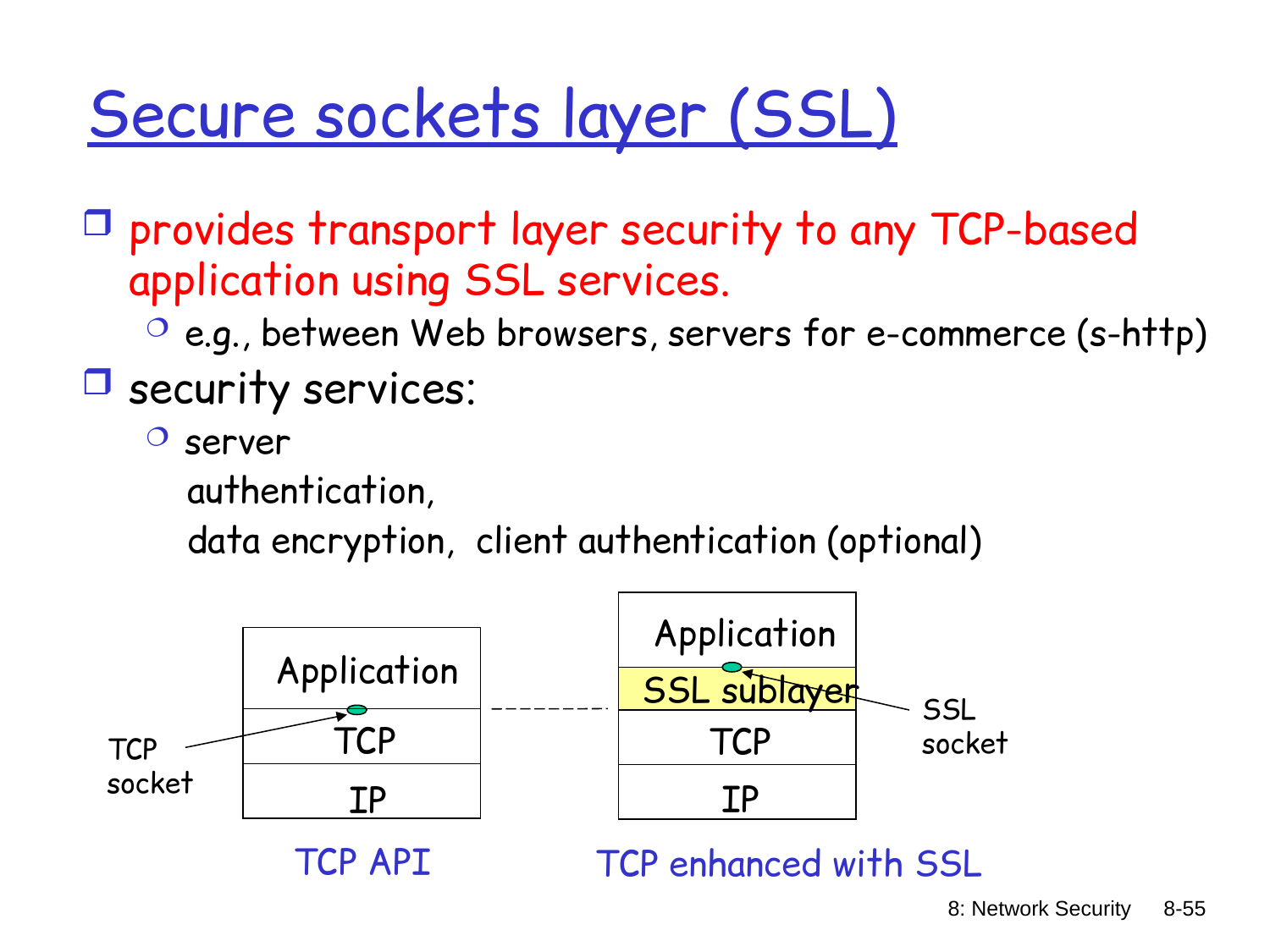

# Secure sockets layer (SSL)
provides transport layer security to any TCP-based application using SSL services.
e.g., between Web browsers, servers for e-commerce (s-http)
security services:
server
    authentication,
    data encryption,  client authentication (optional)

Application

Application

SSL sublayer

SSL
socket

TCP
TCP

TCP
socket

IP
IP
       TCP API
TCP enhanced with SSL
8: Network Security
8-55